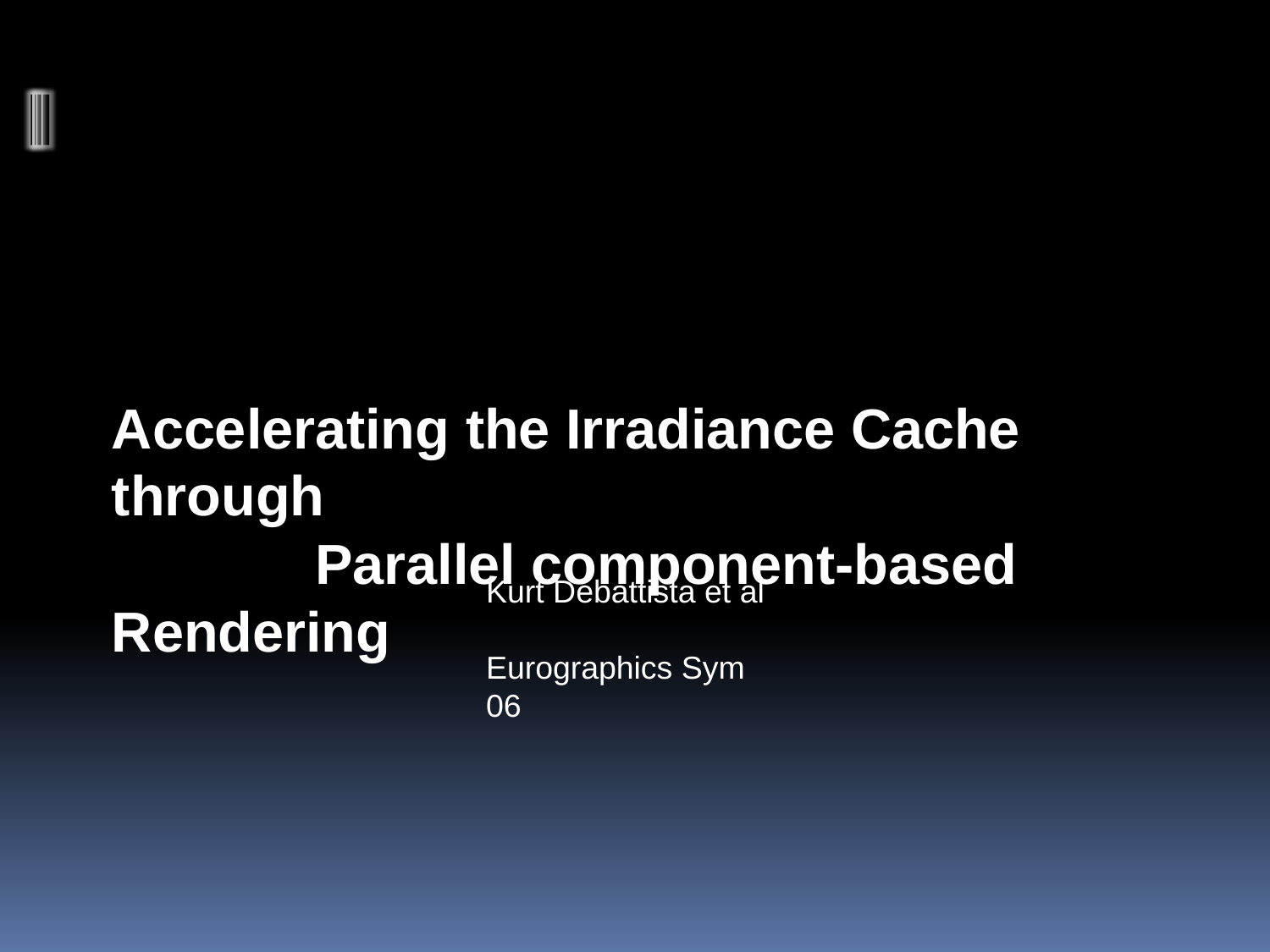

#

Accelerating the Irradiance Cache through
             Parallel component-based Rendering
Kurt Debattista et al

Eurographics Sym 06